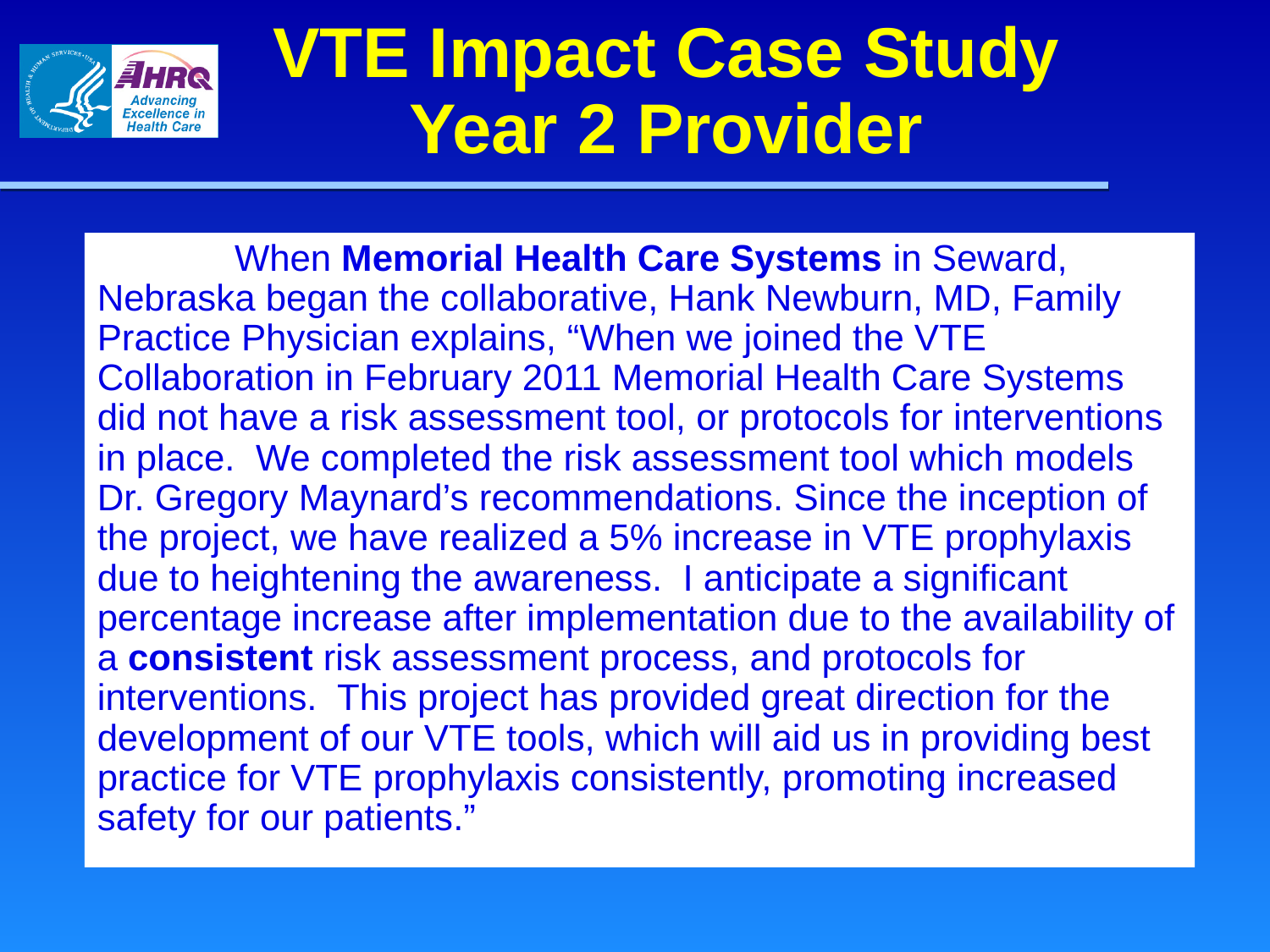

# VTE Impact Case Study Year 2 Provider
	 When Memorial Health Care Systems in Seward, Nebraska began the collaborative, Hank Newburn, MD, Family Practice Physician explains, “When we joined the VTE Collaboration in February 2011 Memorial Health Care Systems did not have a risk assessment tool, or protocols for interventions in place.  We completed the risk assessment tool which models Dr. Gregory Maynard’s recommendations. Since the inception of the project, we have realized a 5% increase in VTE prophylaxis due to heightening the awareness.  I anticipate a significant percentage increase after implementation due to the availability of a consistent risk assessment process, and protocols for interventions.  This project has provided great direction for the development of our VTE tools, which will aid us in providing best practice for VTE prophylaxis consistently, promoting increased safety for our patients.”